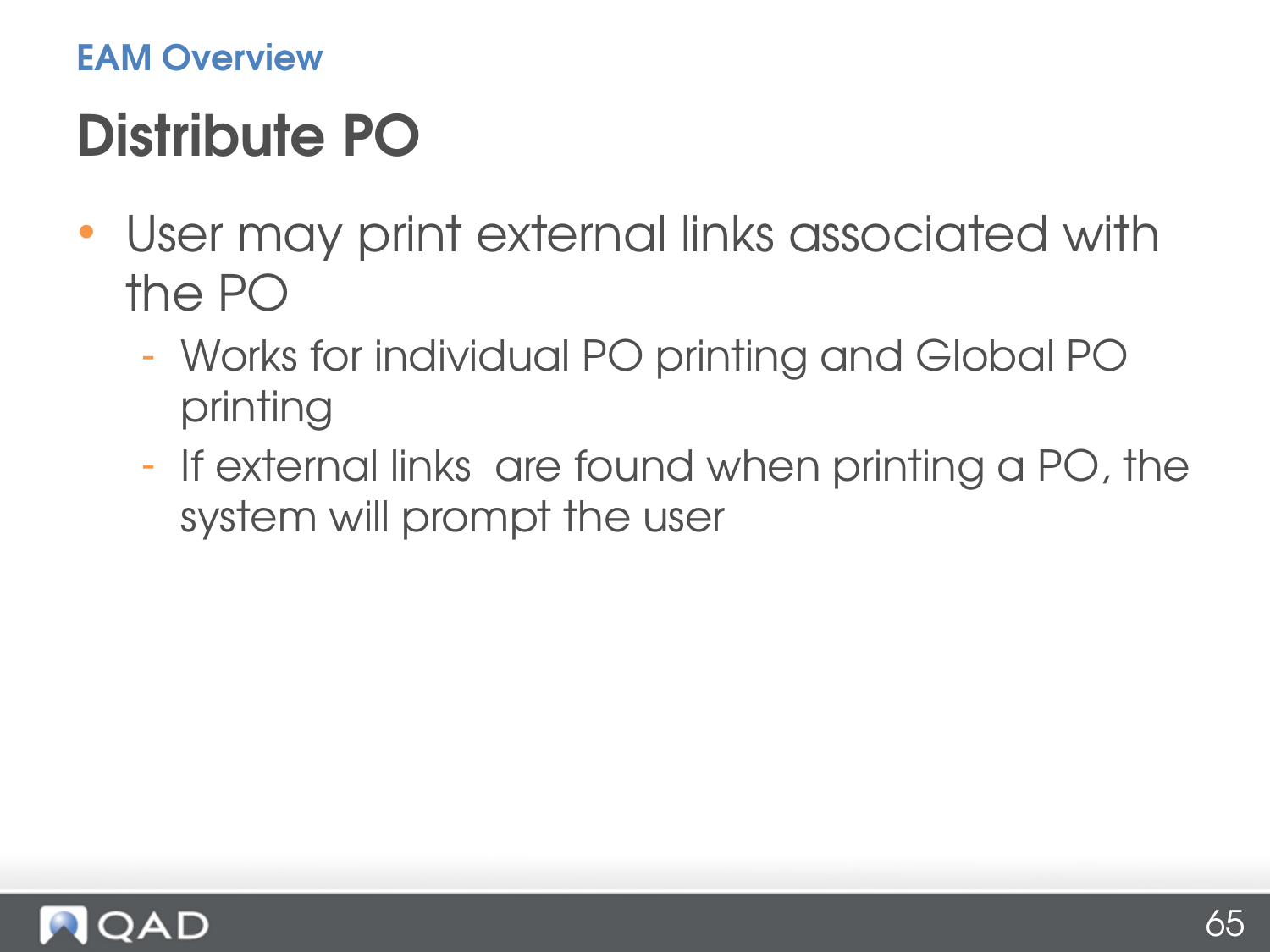

EAM Overview
# Distribute PO
User may print external links associated with the PO
Works for individual PO printing and Global PO printing
If external links  are found when printing a PO, the system will prompt the user

65